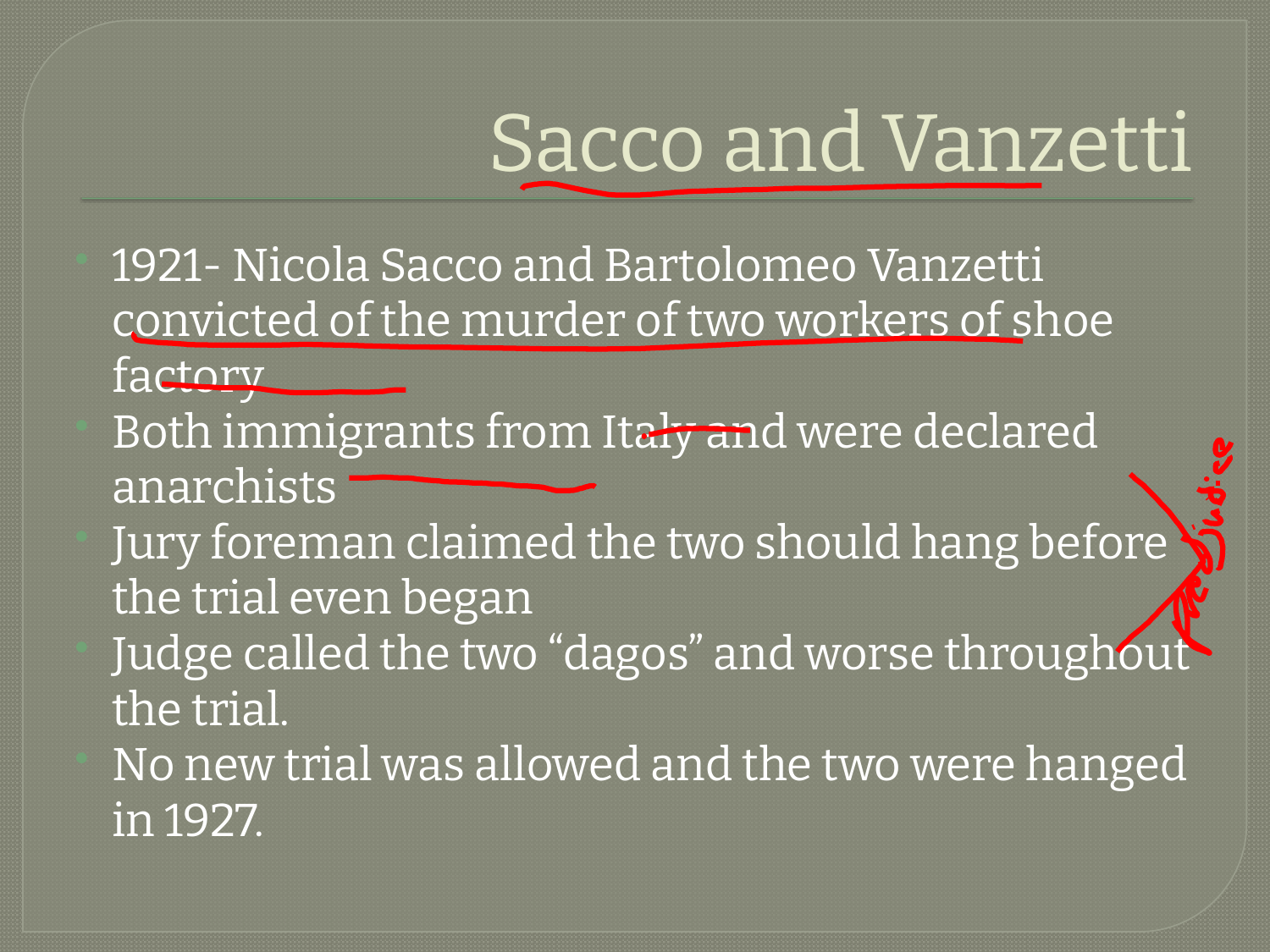

# Sacco and Vanzetti

1921- Nicola Sacco and Bartolomeo Vanzetti convicted of the murder of two workers of shoe factory
Both immigrants from Italy and were declared anarchists
Jury foreman claimed the two should hang before the trial even began
Judge called the two “dagos” and worse throughout the trial.
No new trial was allowed and the two were hanged in 1927.